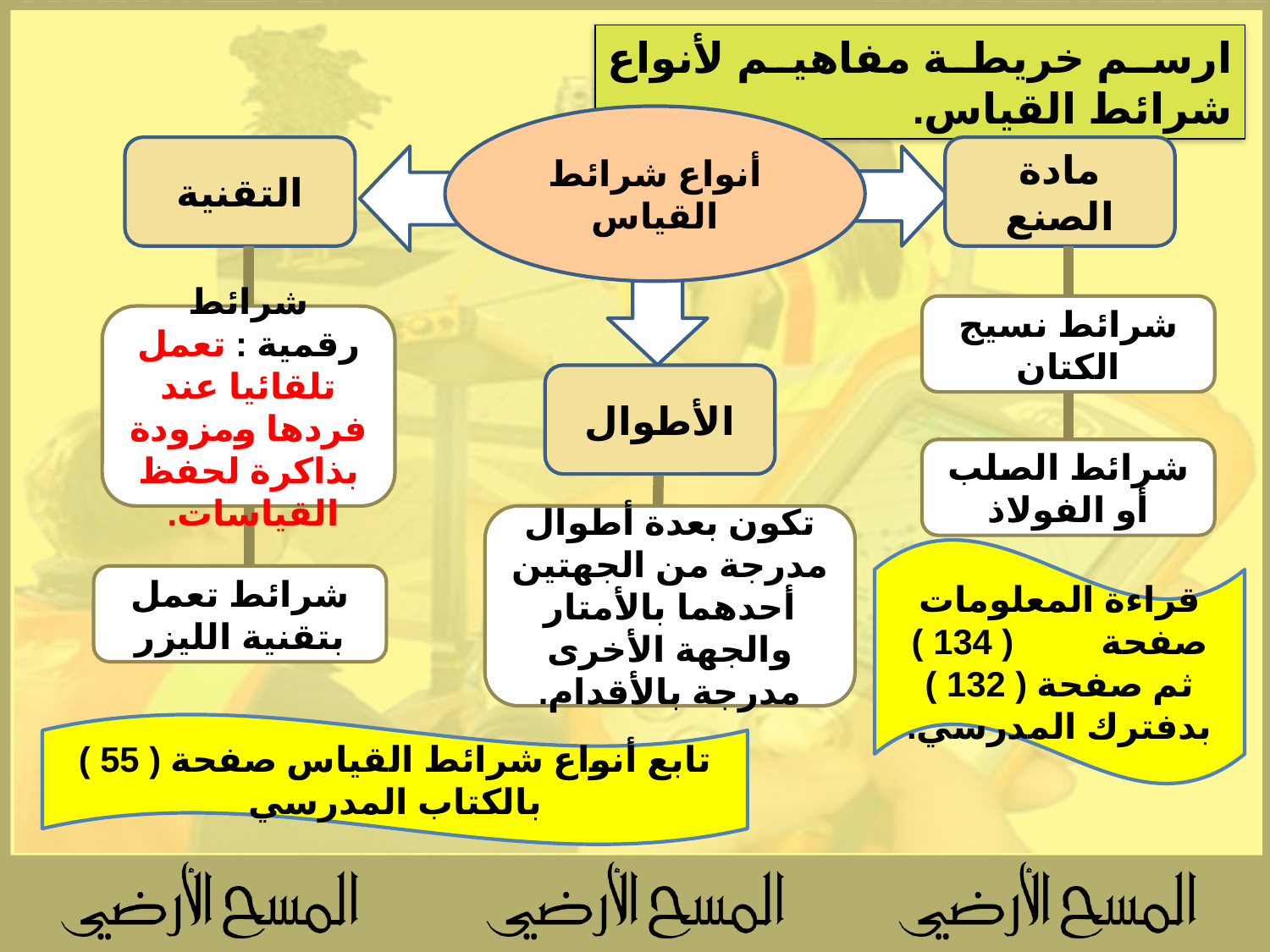

ارسم خريطة مفاهيم لأنواع شرائط القياس.
أنواع شرائط القياس
التقنية
مادة الصنع

شرائط نسيج الكتان
شرائط رقمية : تعمل تلقائيا عند فردها ومزودة بذاكرة لحفظ القياسات.
الأطوال
شرائط الصلب أو الفولاذ
تكون بعدة أطوال مدرجة من الجهتين أحدهما بالأمتار والجهة الأخرى مدرجة بالأقدام.
قراءة المعلومات صفحة         ( 134 ) ثم صفحة ( 132 ) بدفترك المدرسي.
شرائط تعمل بتقنية الليزر
تابع أنواع شرائط القياس صفحة ( 55 ) بالكتاب المدرسي